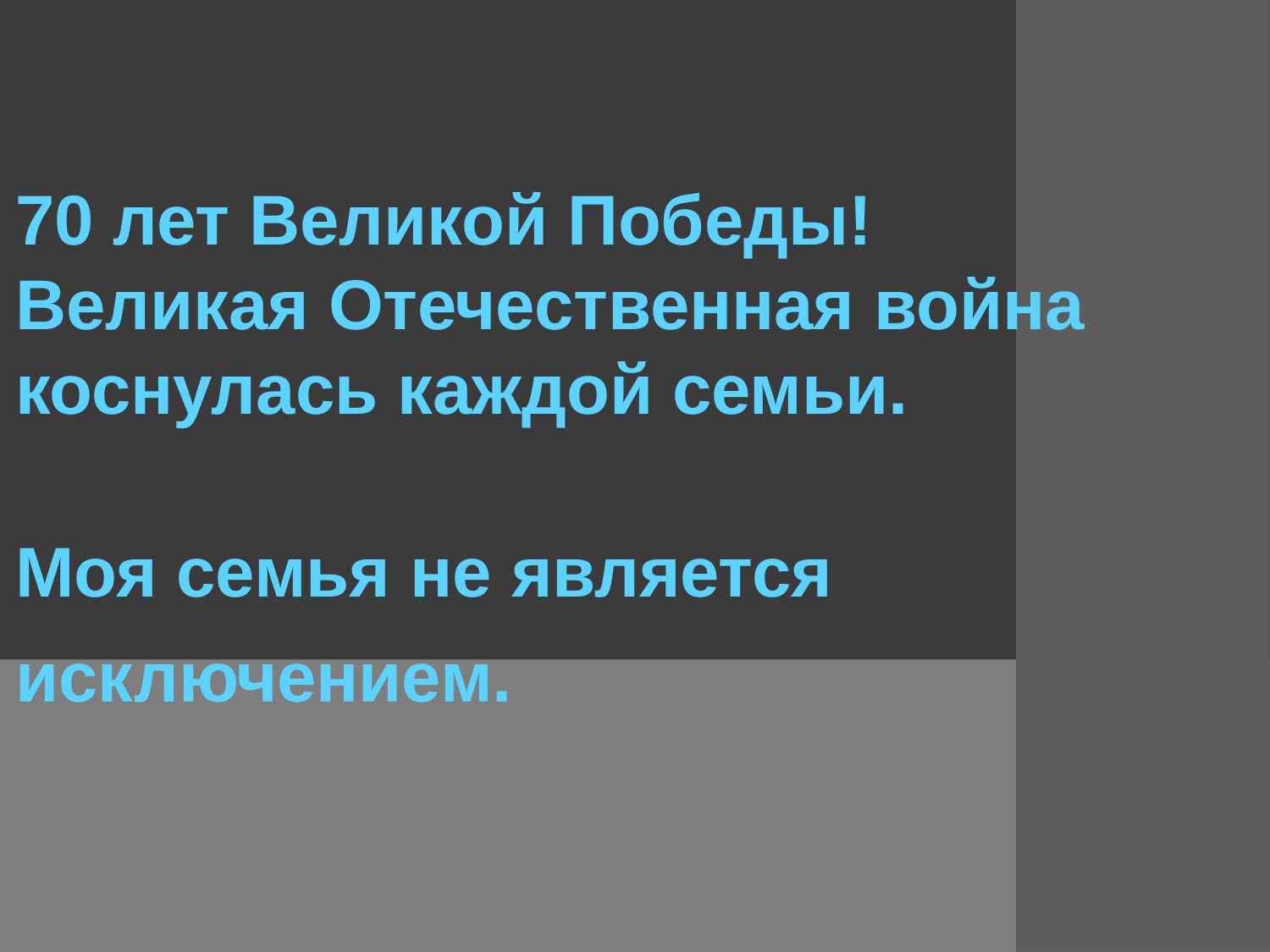

70 лет Великой Победы!
Великая Отечественная война
коснулась каждой семьи.
Моя семья не является исключением.